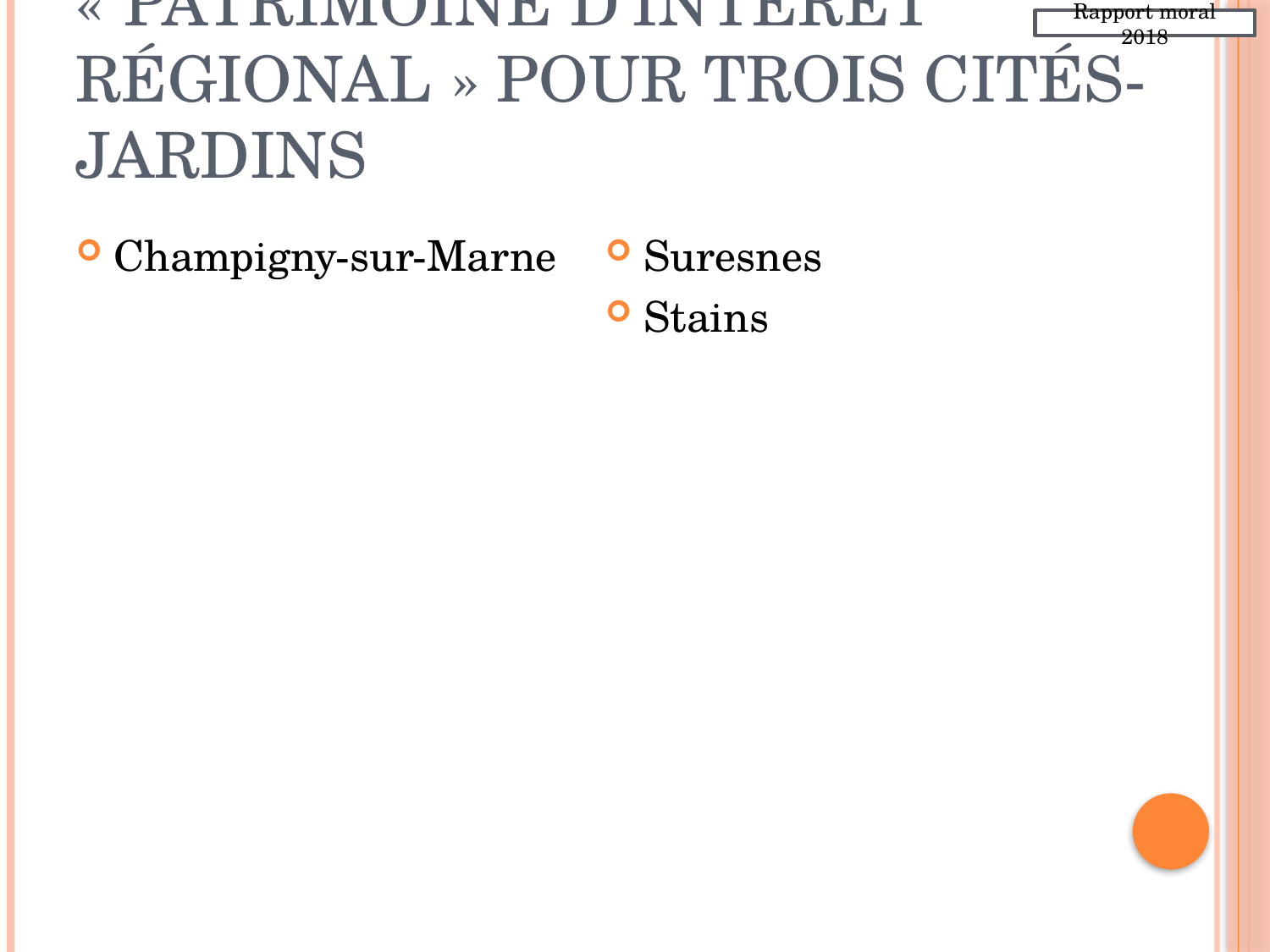

Rapport moral 2018
# Obtention du label « Patrimoine d’intérêt régional » pour trois cités-jardins
Champigny-sur-Marne
Suresnes
Stains